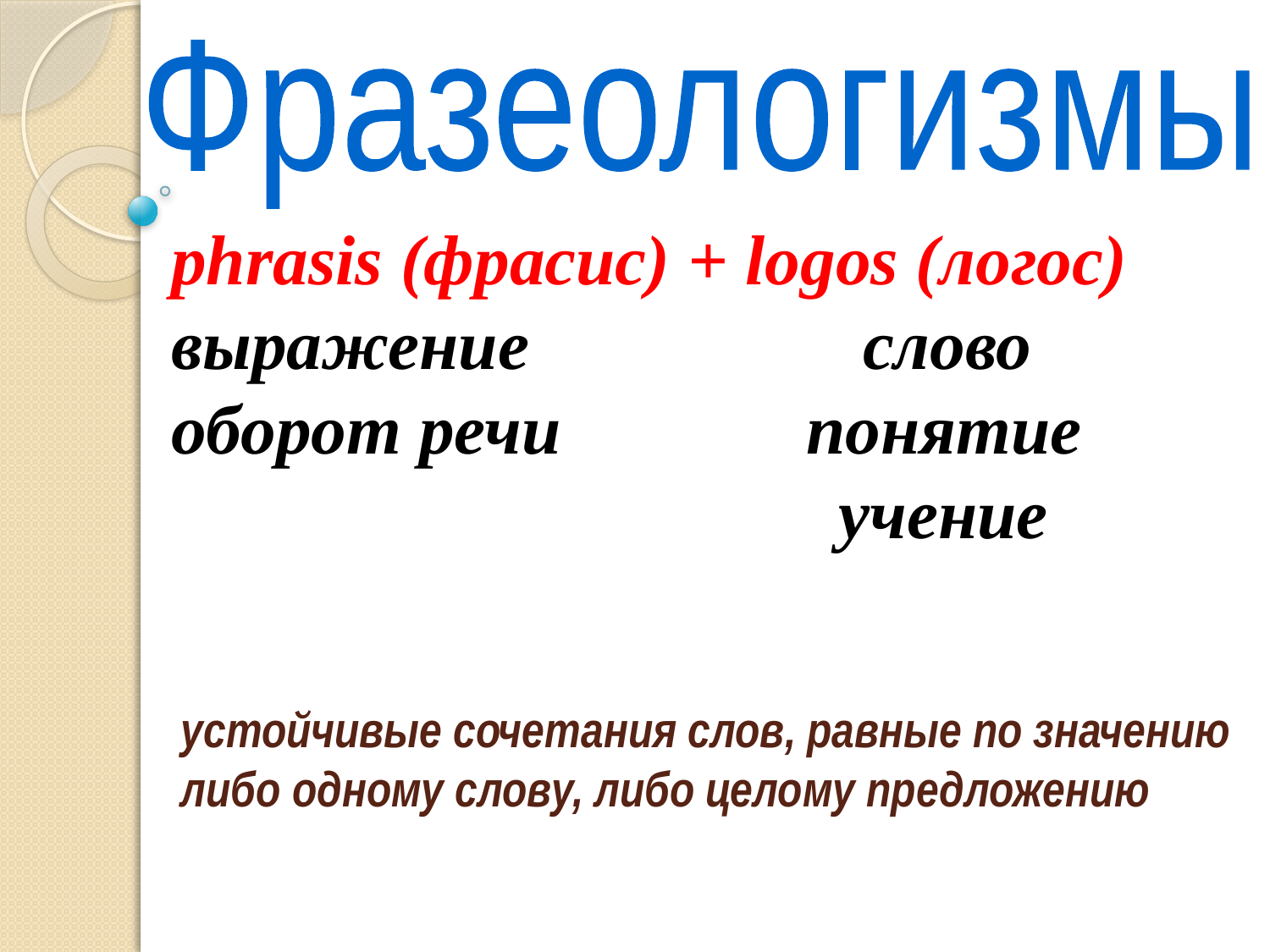

Фразеологизмы
phrasis (фрасис) + logos (логос) выражение                   слово
оборот речи              понятие
                                      учение

# устойчивые сочетания слов, равные по значению либо одному слову, либо целому предложению